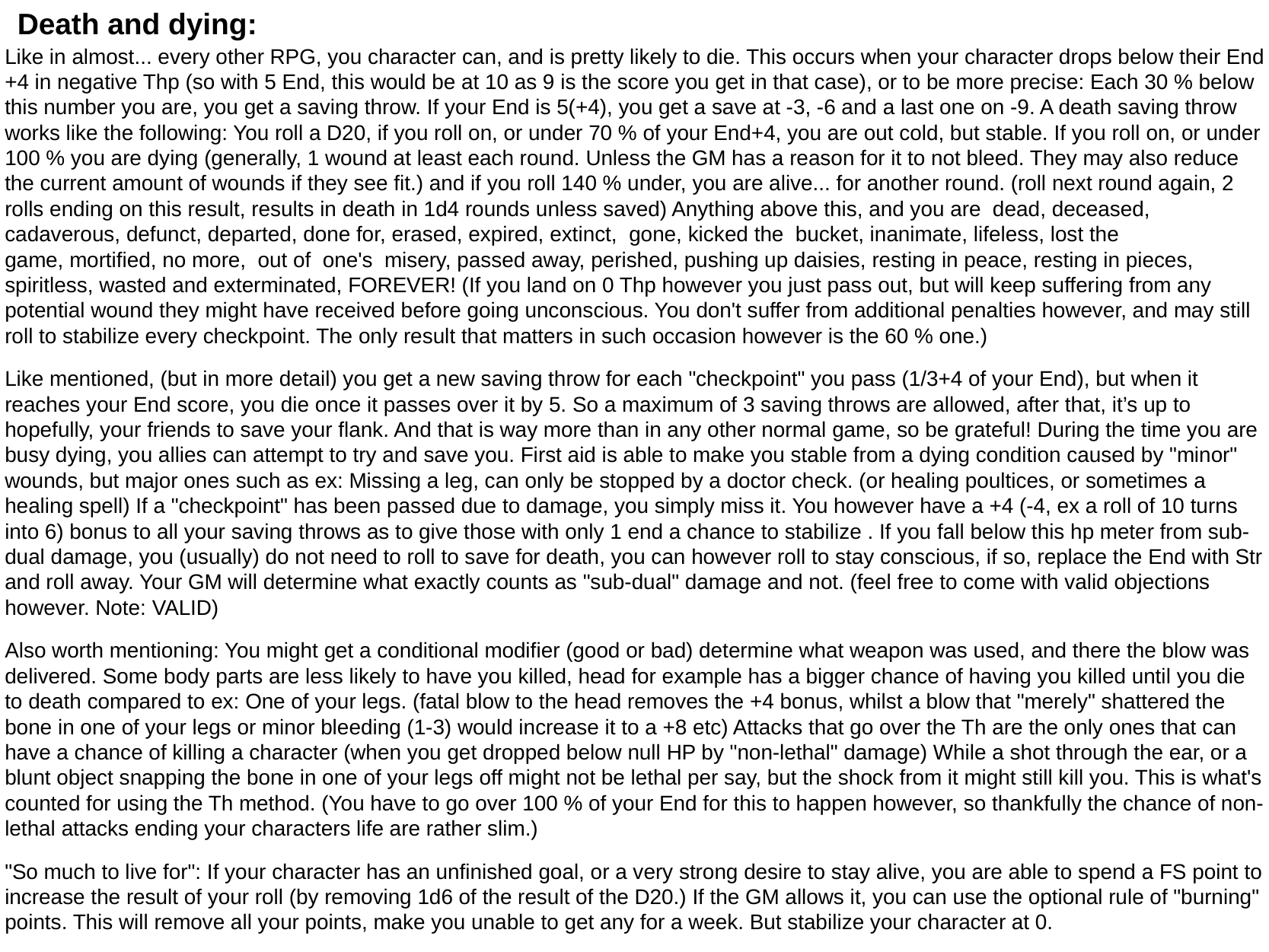

Death and dying:
# Like in almost... every other RPG, you character can, and is pretty likely to die. This occurs when your character drops below their End +4 in negative Thp (so with 5 End, this would be at 10 as 9 is the score you get in that case), or to be more precise: Each 30 % below this number you are, you get a saving throw. If your End is 5(+4), you get a save at -3, -6 and a last one on -9. A death saving throw works like the following: You roll a D20, if you roll on, or under 70 % of your End+4, you are out cold, but stable. If you roll on, or under 100 % you are dying (generally, 1 wound at least each round. Unless the GM has a reason for it to not bleed. They may also reduce the current amount of wounds if they see fit.) and if you roll 140 % under, you are alive... for another round. (roll next round again, 2 rolls ending on this result, results in death in 1d4 rounds unless saved) Anything above this, and you are  dead, deceased, cadaverous, defunct, departed, done for, erased, expired, extinct,  gone, kicked the  bucket, inanimate, lifeless, lost the game, mortified, no more,  out of  one's  misery, passed away, perished, pushing up daisies, resting in peace, resting in pieces, spiritless, wasted and exterminated, FOREVER! (If you land on 0 Thp however you just pass out, but will keep suffering from any potential wound they might have received before going unconscious. You don't suffer from additional penalties however, and may still roll to stabilize every checkpoint. The only result that matters in such occasion however is the 60 % one.)

Like mentioned, (but in more detail) you get a new saving throw for each "checkpoint" you pass (1/3+4 of your End), but when it reaches your End score, you die once it passes over it by 5. So a maximum of 3 saving throws are allowed, after that, it’s up to hopefully, your friends to save your flank. And that is way more than in any other normal game, so be grateful! During the time you are busy dying, you allies can attempt to try and save you. First aid is able to make you stable from a dying condition caused by "minor" wounds, but major ones such as ex: Missing a leg, can only be stopped by a doctor check. (or healing poultices, or sometimes a healing spell) If a "checkpoint" has been passed due to damage, you simply miss it. You however have a +4 (-4, ex a roll of 10 turns into 6) bonus to all your saving throws as to give those with only 1 end a chance to stabilize . If you fall below this hp meter from sub-dual damage, you (usually) do not need to roll to save for death, you can however roll to stay conscious, if so, replace the End with Str and roll away. Your GM will determine what exactly counts as "sub-dual" damage and not. (feel free to come with valid objections however. Note: VALID)

Also worth mentioning: You might get a conditional modifier (good or bad) determine what weapon was used, and there the blow was delivered. Some body parts are less likely to have you killed, head for example has a bigger chance of having you killed until you die to death compared to ex: One of your legs. (fatal blow to the head removes the +4 bonus, whilst a blow that "merely" shattered the bone in one of your legs or minor bleeding (1-3) would increase it to a +8 etc) Attacks that go over the Th are the only ones that can have a chance of killing a character (when you get dropped below null HP by "non-lethal" damage) While a shot through the ear, or a blunt object snapping the bone in one of your legs off might not be lethal per say, but the shock from it might still kill you. This is what's counted for using the Th method. (You have to go over 100 % of your End for this to happen however, so thankfully the chance of non-lethal attacks ending your characters life are rather slim.)

"So much to live for": If your character has an unfinished goal, or a very strong desire to stay alive, you are able to spend a FS point to increase the result of your roll (by removing 1d6 of the result of the D20.) If the GM allows it, you can use the optional rule of "burning" points. This will remove all your points, make you unable to get any for a week. But stabilize your character at 0.